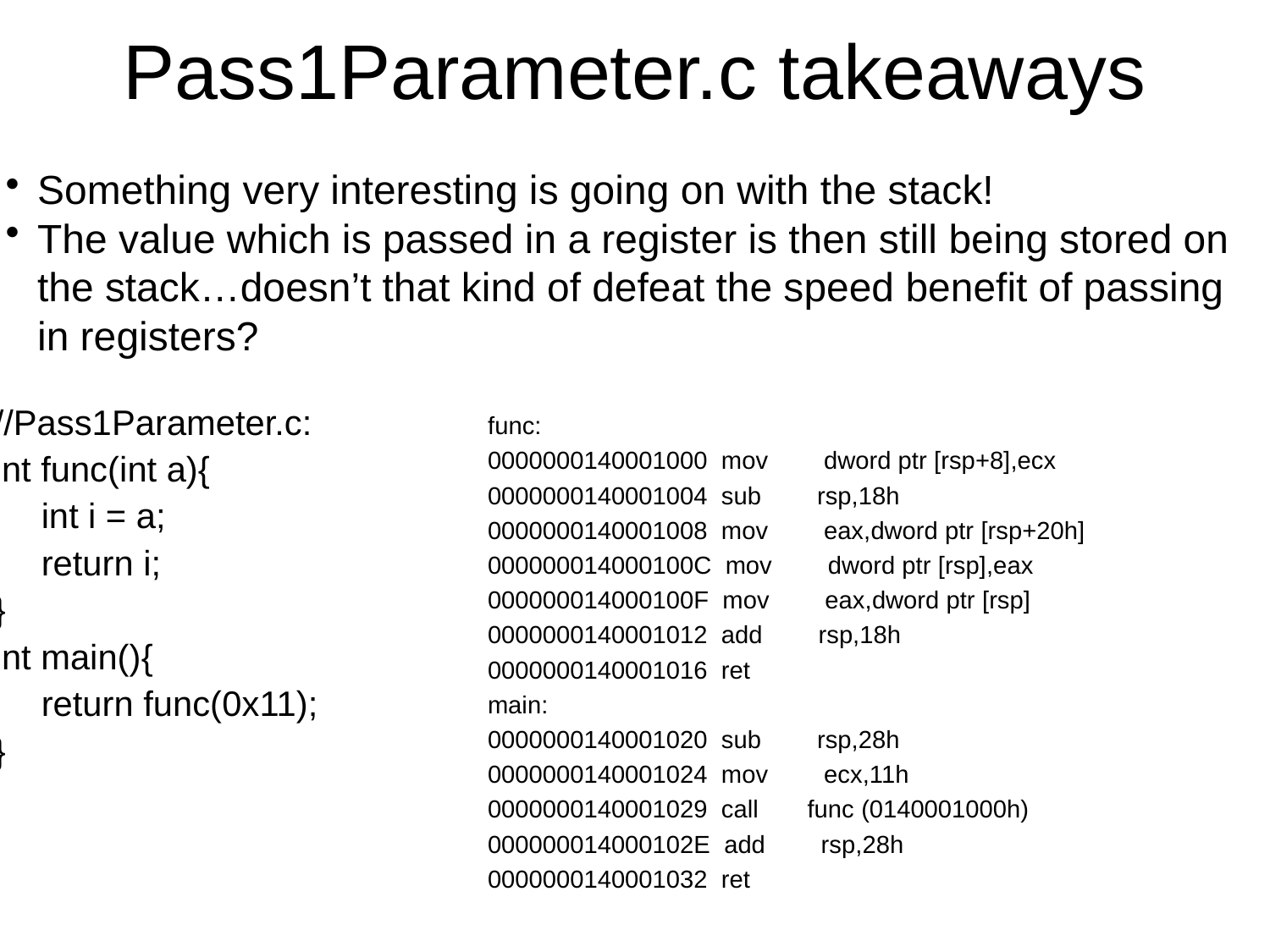

Pass1Parameter.c takeaways
Something very interesting is going on with the stack!
The value which is passed in a register is then still being stored on the stack…doesn’t that kind of defeat the speed benefit of passing in registers?
func:
0000000140001000  mov        dword ptr [rsp+8],ecx
0000000140001004  sub        rsp,18h
0000000140001008  mov        eax,dword ptr [rsp+20h]
000000014000100C  mov        dword ptr [rsp],eax
000000014000100F  mov        eax,dword ptr [rsp]
0000000140001012  add        rsp,18h
0000000140001016  ret
main:
0000000140001020  sub        rsp,28h
0000000140001024  mov        ecx,11h
0000000140001029  call       func (0140001000h)
000000014000102E  add        rsp,28h
0000000140001032  ret
//Pass1Parameter.c:
int func(int a){
	int i = a;
	return i;
}
int main(){
	return func(0x11);
}